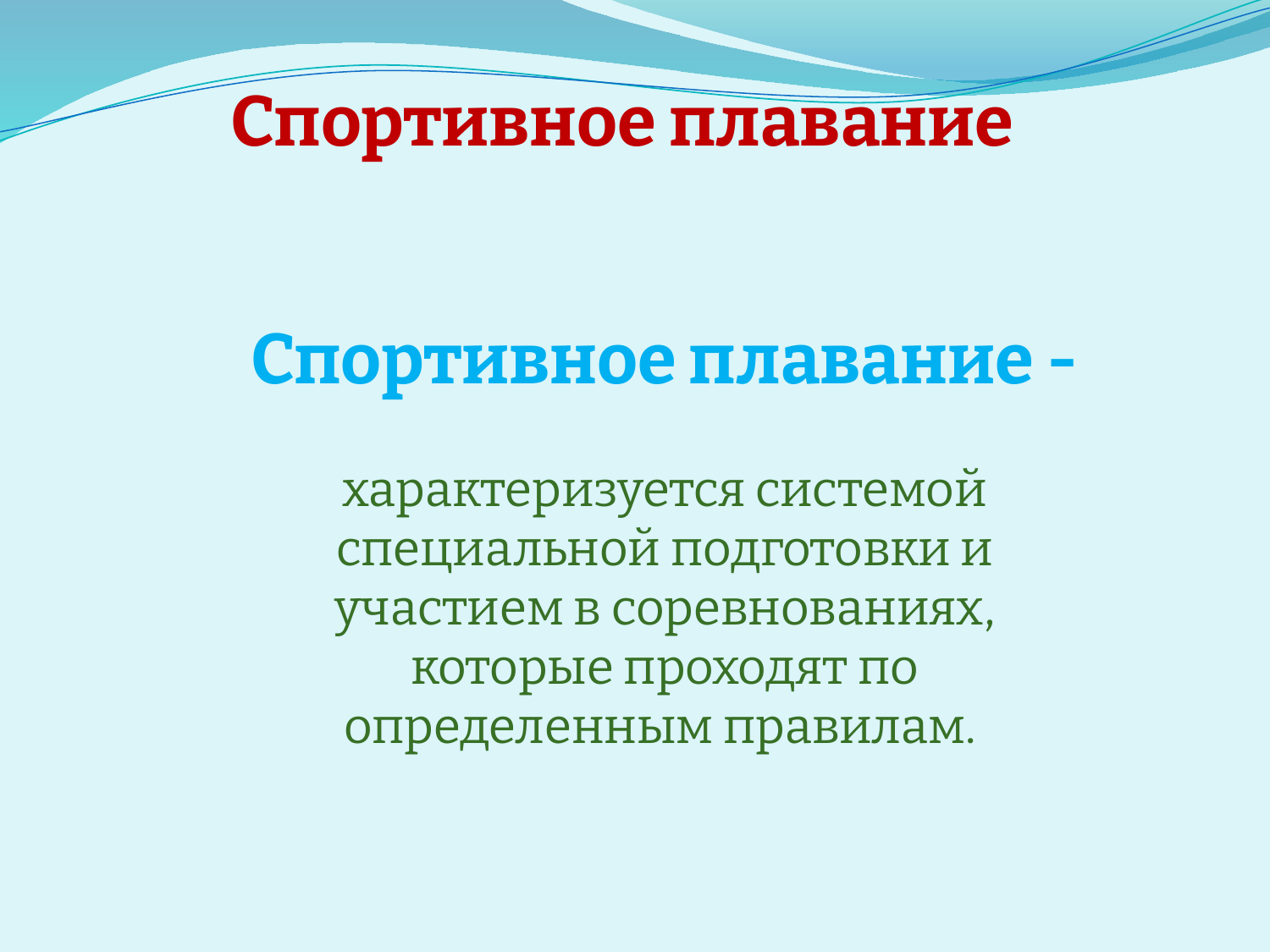

Спортивное плавание
Спортивное плавание -

характеризуется системой специальной подготовки и участием в соревнованиях, которые проходят по определенным правилам.